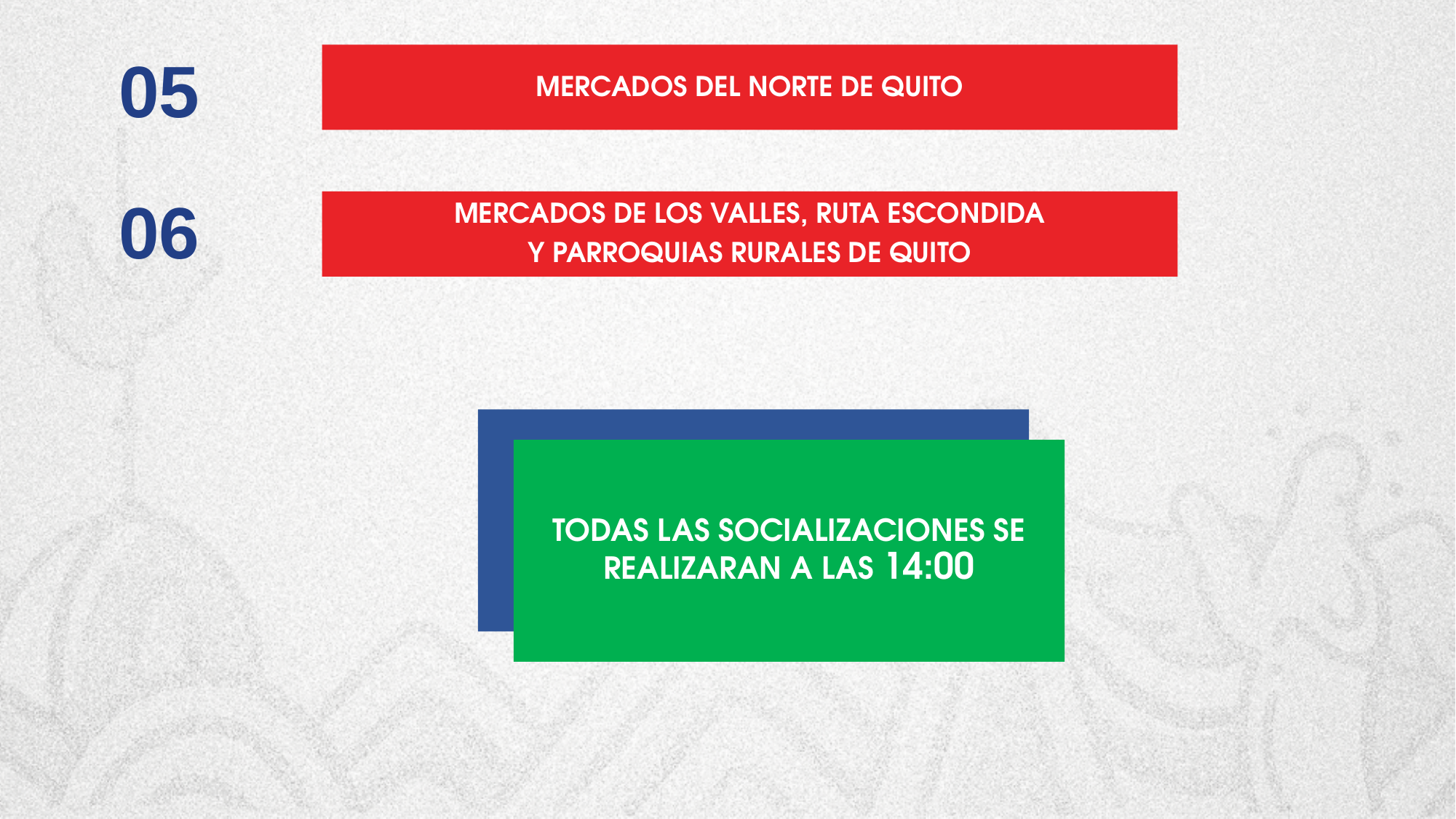

MERCADOS DEL NORTE DE QUITO
05
06

MERCADOS DE LOS VALLES, RUTA ESCONDIDA
Y PARROQUIAS RURALES DE QUITO

TODAS LAS SOCIALIZACIONES SE REALIZARAN A LAS 14:00